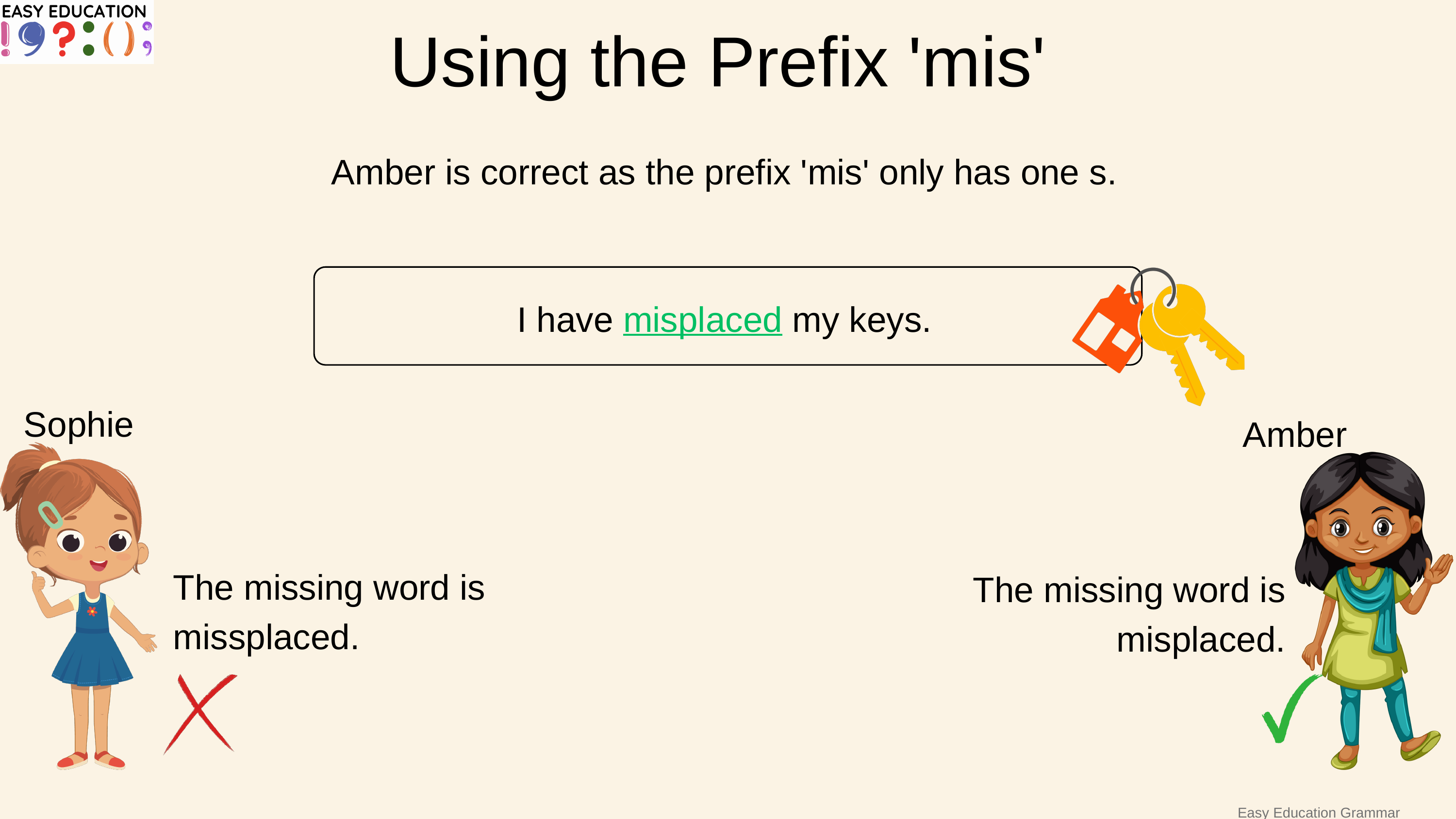

Using the Prefix 'mis'
Amber is correct as the prefix 'mis' only has one s.

I have misplaced my keys.
Sophie
Amber

The missing word is missplaced.
The missing word is misplaced.